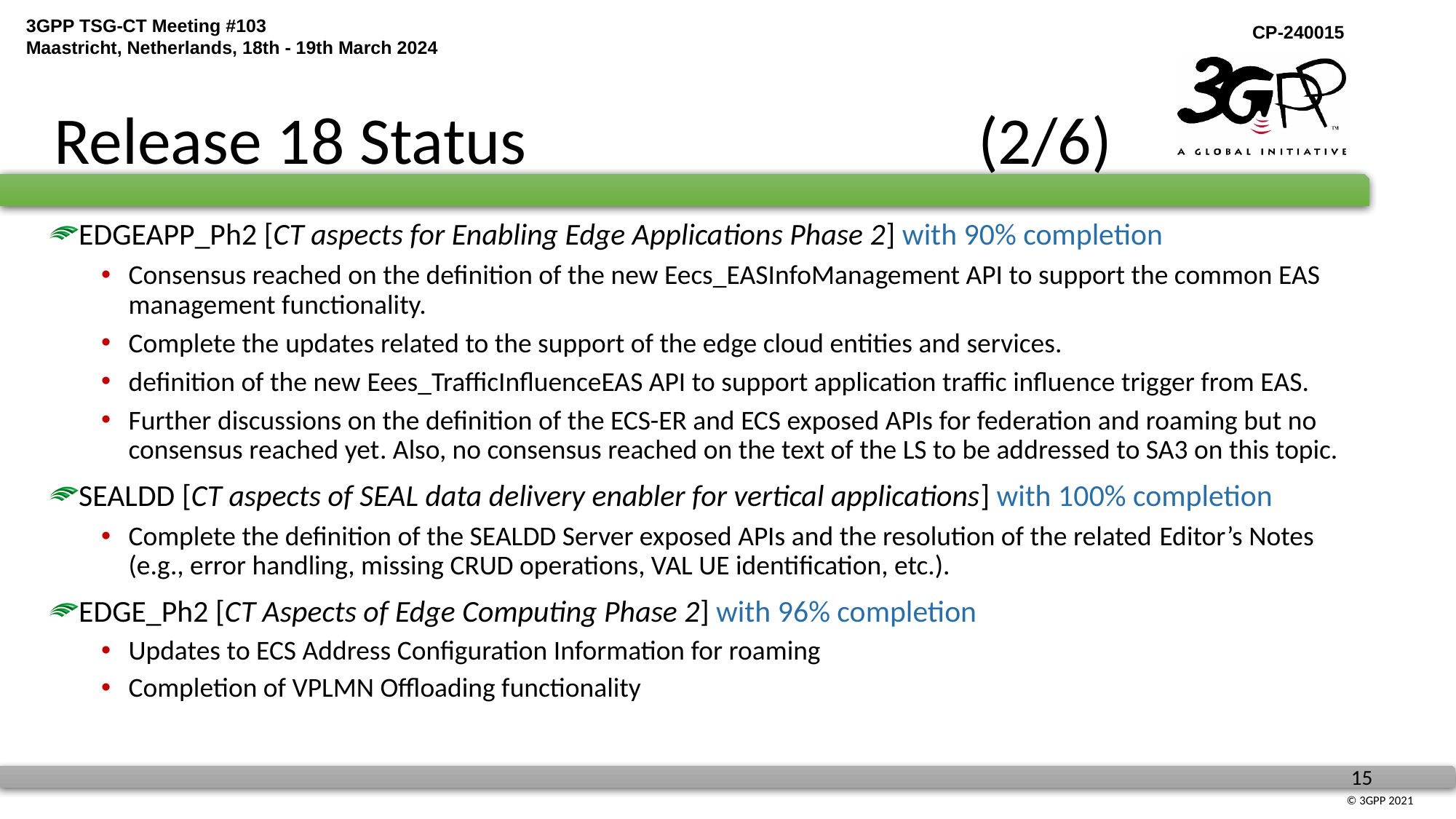

# Release 18 Status                              (2/6)
EDGEAPP_Ph2 [CT aspects for Enabling Edge Applications Phase 2] with 90% completion
Consensus reached on the definition of the new Eecs_EASInfoManagement API to support the common EAS management functionality.
Complete the updates related to the support of the edge cloud entities and services.
definition of the new Eees_TrafficInfluenceEAS API to support application traffic influence trigger from EAS.
Further discussions on the definition of the ECS-ER and ECS exposed APIs for federation and roaming but no consensus reached yet. Also, no consensus reached on the text of the LS to be addressed to SA3 on this topic.
SEALDD [CT aspects of SEAL data delivery enabler for vertical applications] with 100% completion
Complete the definition of the SEALDD Server exposed APIs and the resolution of the related Editor’s Notes (e.g., error handling, missing CRUD operations, VAL UE identification, etc.).
EDGE_Ph2 [CT Aspects of Edge Computing Phase 2] with 96% completion
Updates to ECS Address Configuration Information for roaming
Completion of VPLMN Offloading functionality